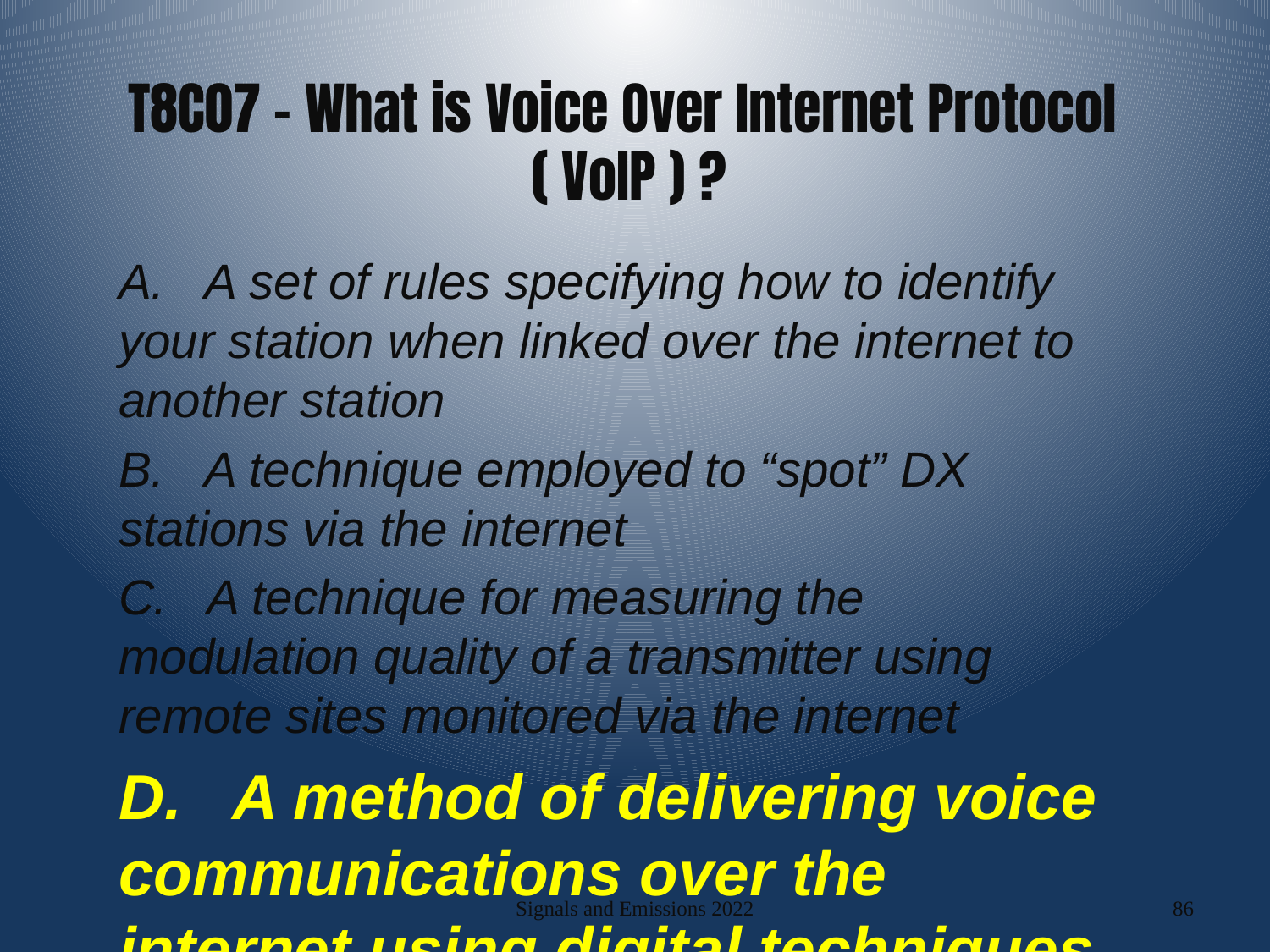

# T8C07 - What is Voice Over Internet Protocol ( VoIP ) ?
A.   A set of rules specifying how to identify your station when linked over the internet to another station
B.   A technique employed to “spot” DX stations via the internet
C.   A technique for measuring the modulation quality of a transmitter using remote sites monitored via the internet
D.   A method of delivering voice communications over the internet using digital techniques
Signals and Emissions 2022
86